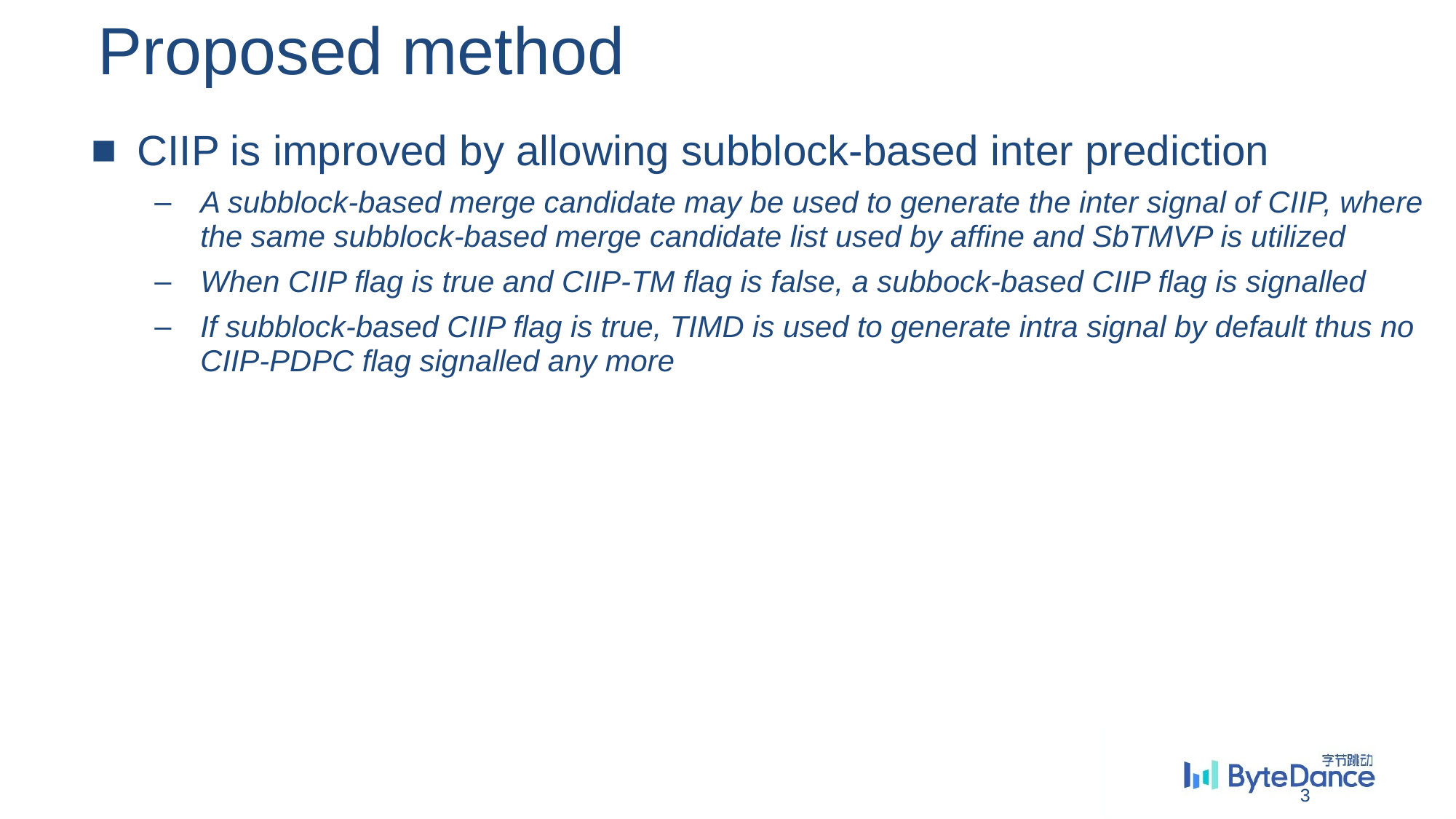

# Proposed method
CIIP is improved by allowing subblock-based inter prediction
A subblock-based merge candidate may be used to generate the inter signal of CIIP, where the same subblock-based merge candidate list used by affine and SbTMVP is utilized
When CIIP flag is true and CIIP-TM flag is false, a subbock-based CIIP flag is signalled
If subblock-based CIIP flag is true, TIMD is used to generate intra signal by default thus no CIIP-PDPC flag signalled any more
3